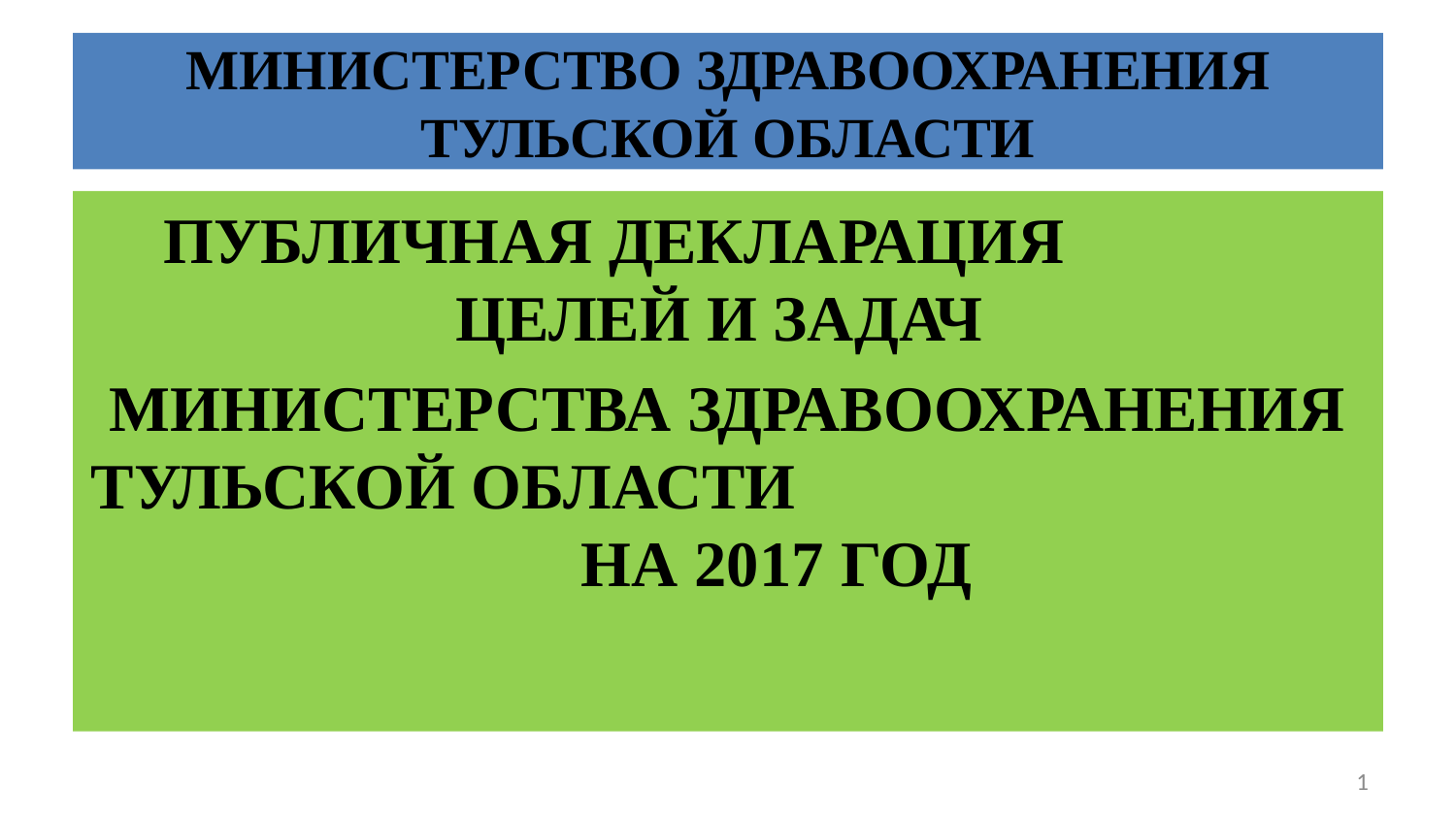

# МИНИСТЕРСТВО ЗДРАВООХРАНЕНИЯ ТУЛЬСКОЙ ОБЛАСТИ
ПУБЛИЧНАЯ ДЕКЛАРАЦИЯ               ЦЕЛЕЙ И ЗАДАЧ
МИНИСТЕРСТВА ЗДРАВООХРАНЕНИЯ ТУЛЬСКОЙ ОБЛАСТИ                                          НА 2017 ГОД
1